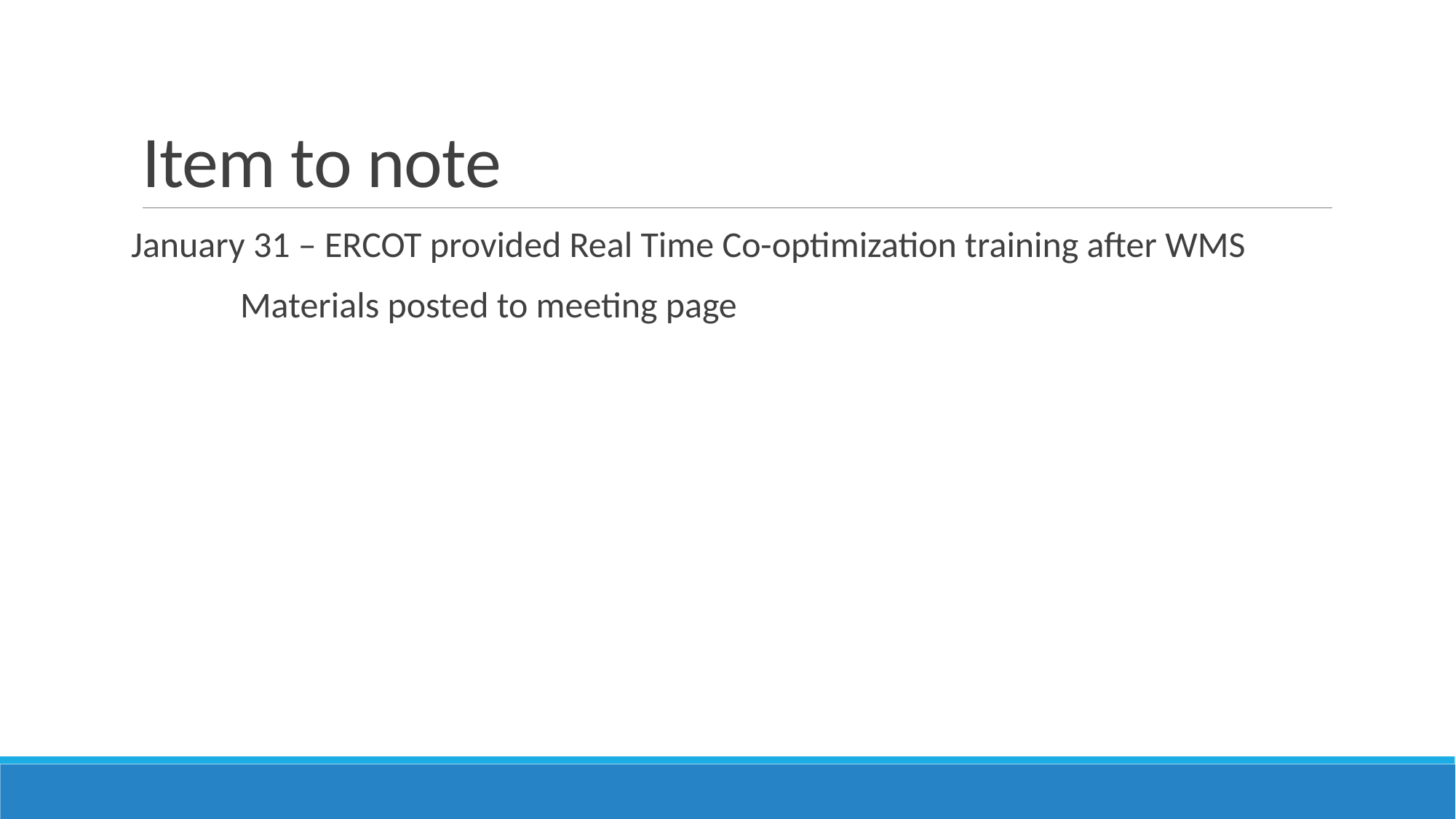

# Item to note
January 31 – ERCOT provided Real Time Co-optimization training after WMS
	Materials posted to meeting page